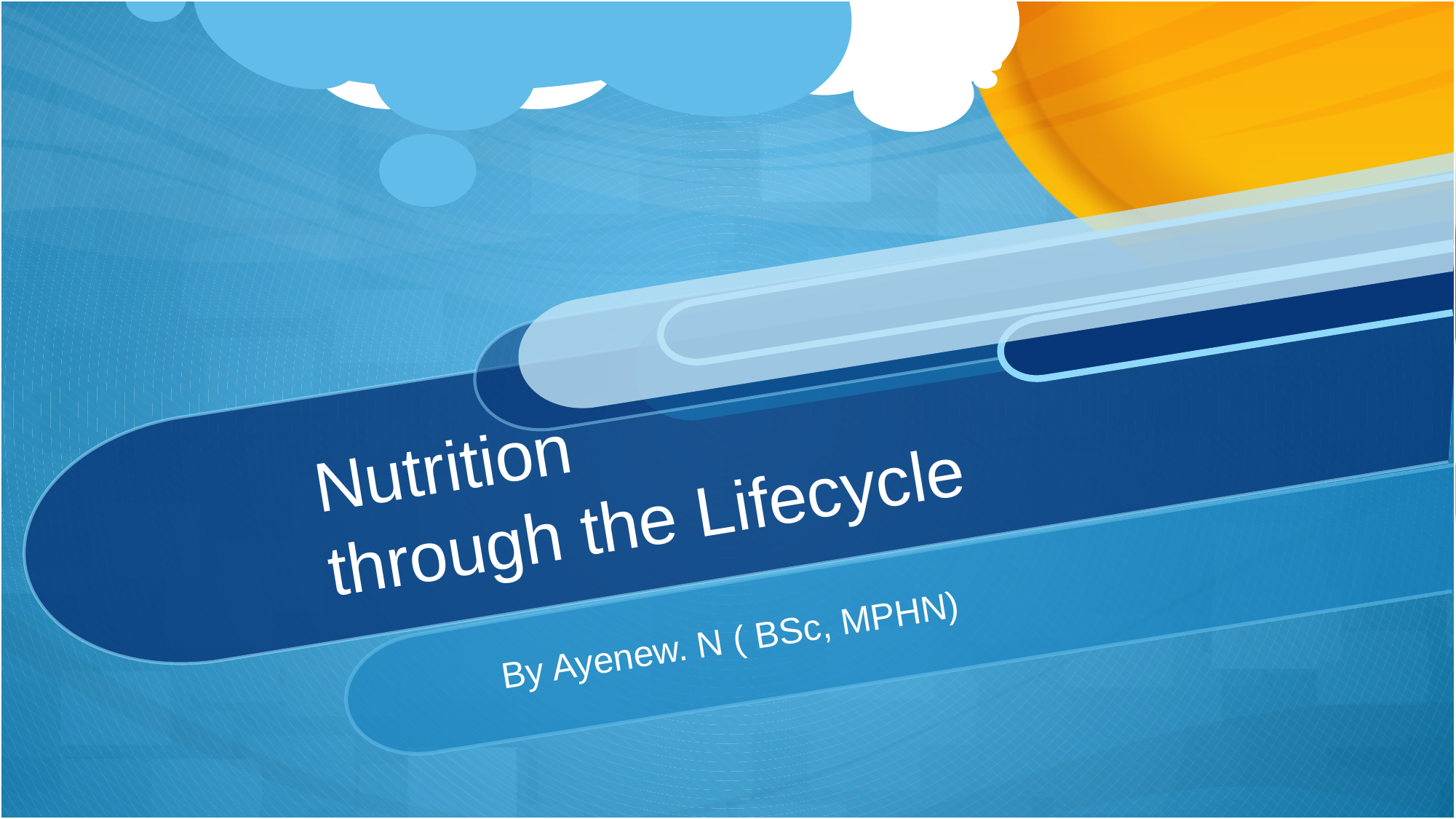

# Nutrition through the Lifecycle
By Ayenew. N ( BSc, MPHN)